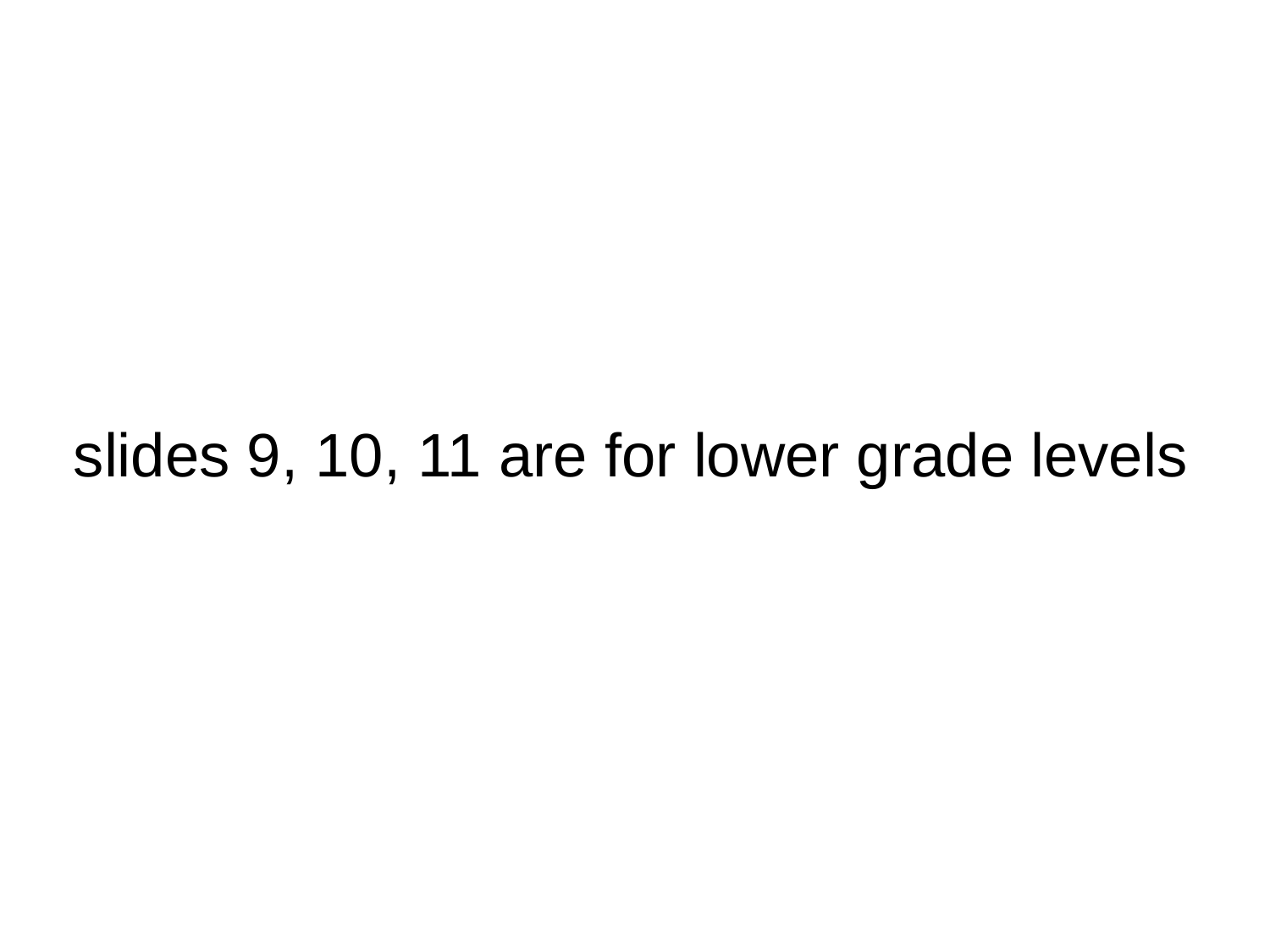

# slides 9, 10, 11 are for lower grade levels